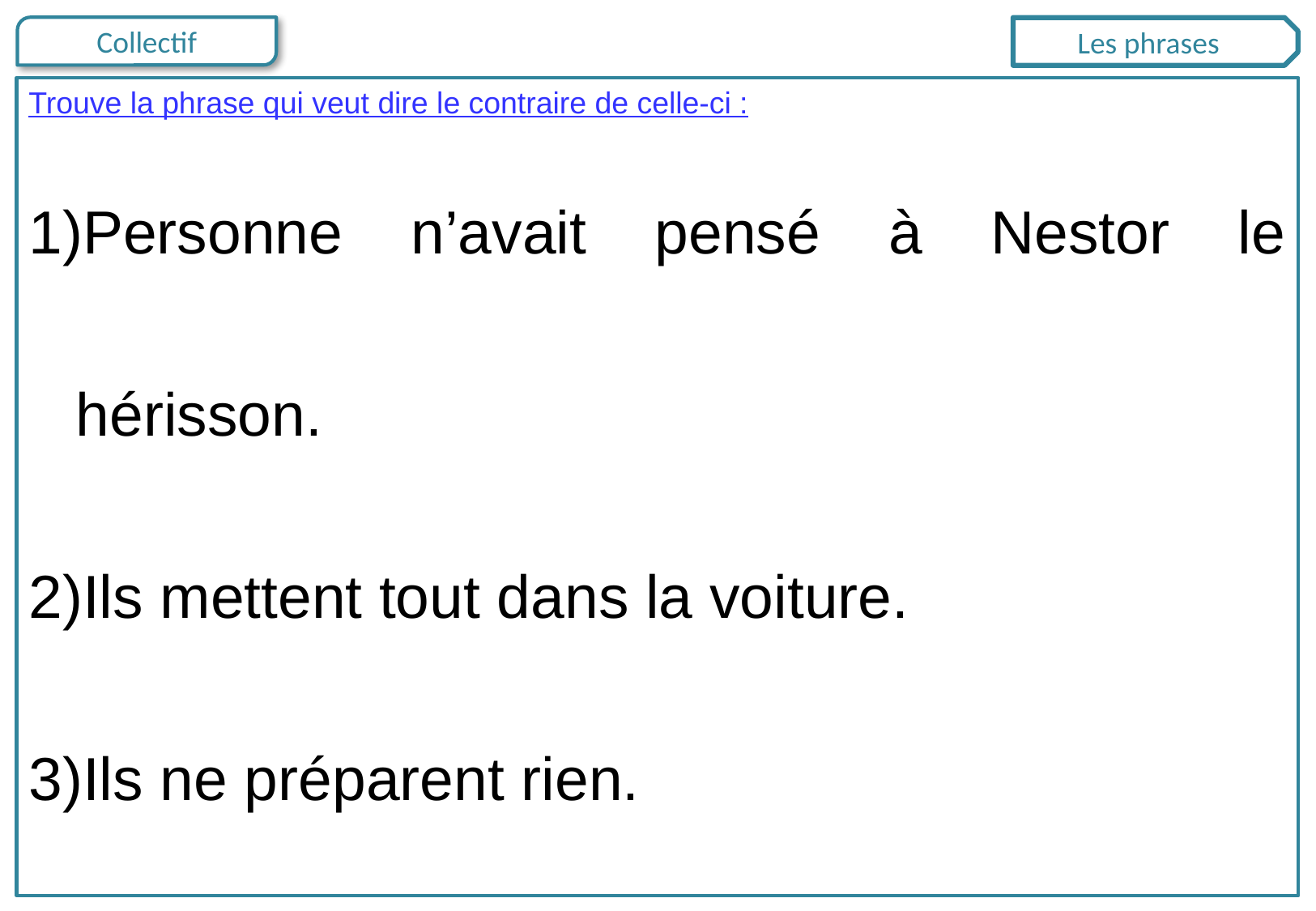

Les phrases
Trouve la phrase qui veut dire le contraire de celle-ci :
Personne n’avait pensé à Nestor le hérisson.
Ils mettent tout dans la voiture.
Ils ne préparent rien.
Louis est dans la voiture.